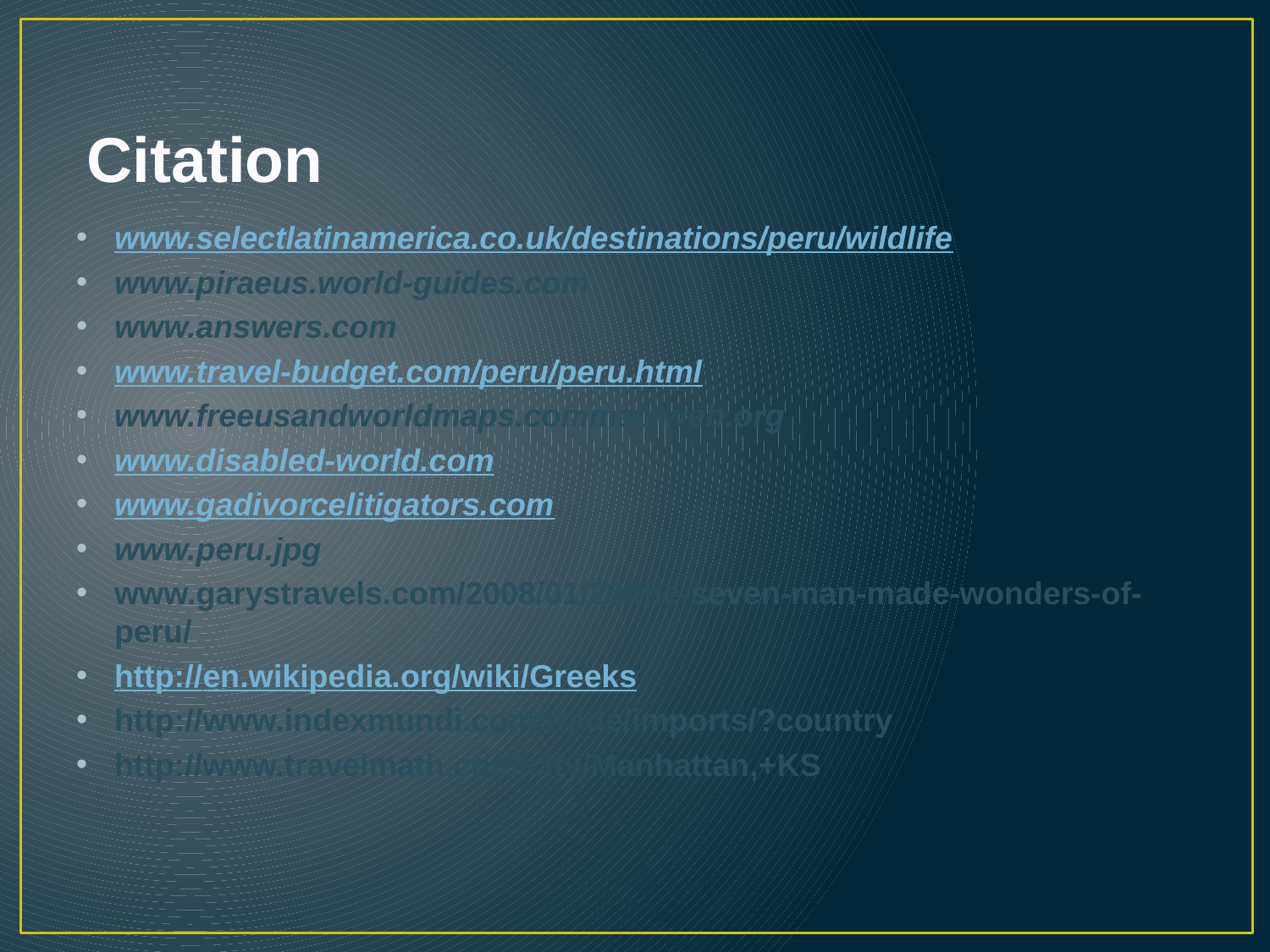

# Citation
www.selectlatinamerica.co.uk/destinations/peru/wildlife
www.piraeus.world-guides.com
www.answers.com
www.travel-budget.com/peru/peru.html
www.freeusandworldmaps.commac-web.org
www.disabled-world.com
www.gadivorcelitigators.com
www.peru.jpg
www.garystravels.com/2008/01/29/the-seven-man-made-wonders-of-peru/
http://en.wikipedia.org/wiki/Greeks
http://www.indexmundi.com/trade/imports/?country
http://www.travelmath.com/city/Manhattan,+KS